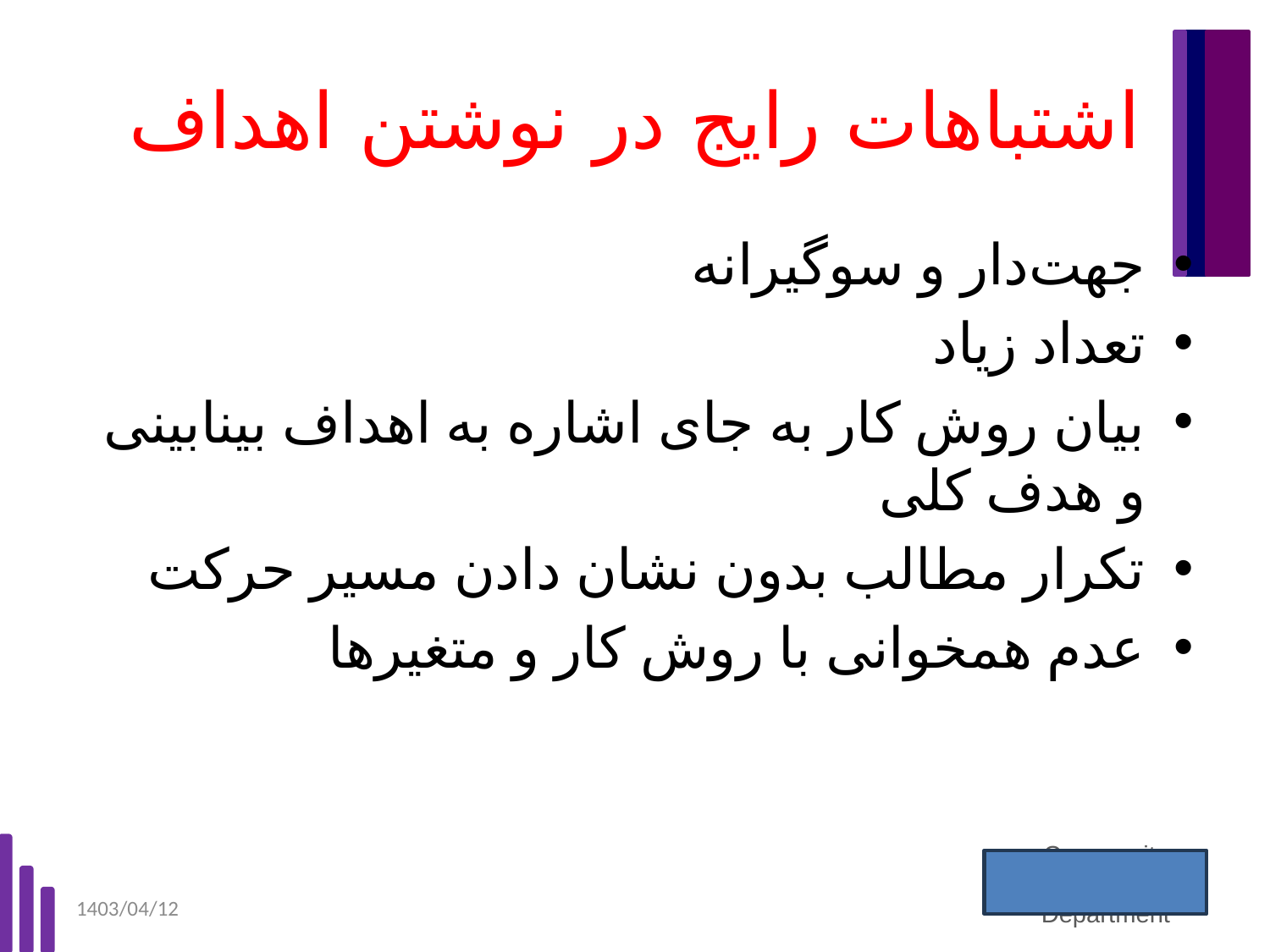

# اشتباهات رایج در نوشتن اهداف
جهت‌دار و سوگیرانه
تعداد زیاد
بیان روش کار به جای اشاره به اهداف بینابینی و هدف کلی
تکرار مطالب بدون نشان دادن مسیر حرکت
عدم همخوانی با روش کار و متغیرها

1403/04/12